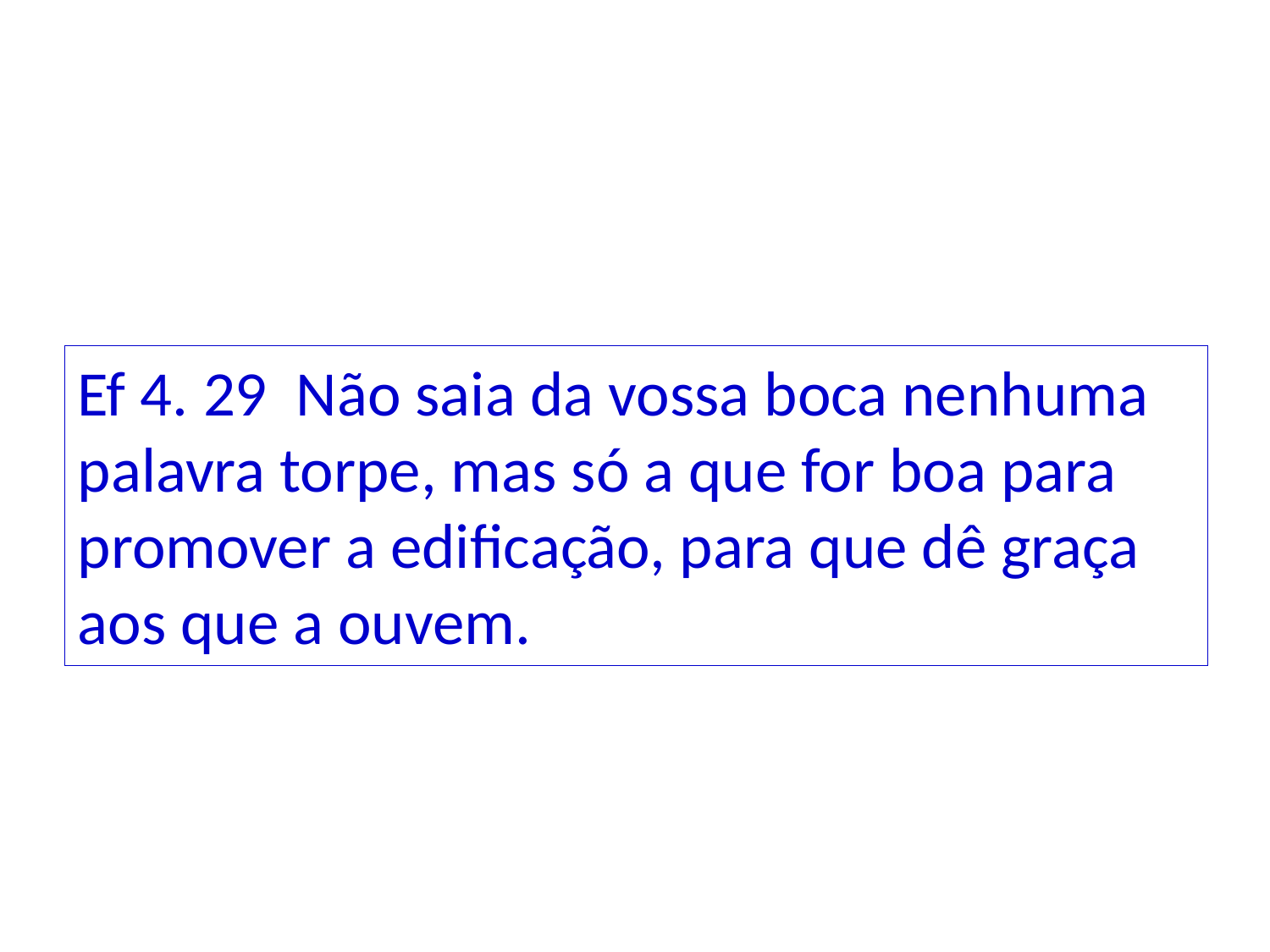

Ef 4. 29  Não saia da vossa boca nenhuma palavra torpe, mas só a que for boa para promover a edificação, para que dê graça aos que a ouvem.